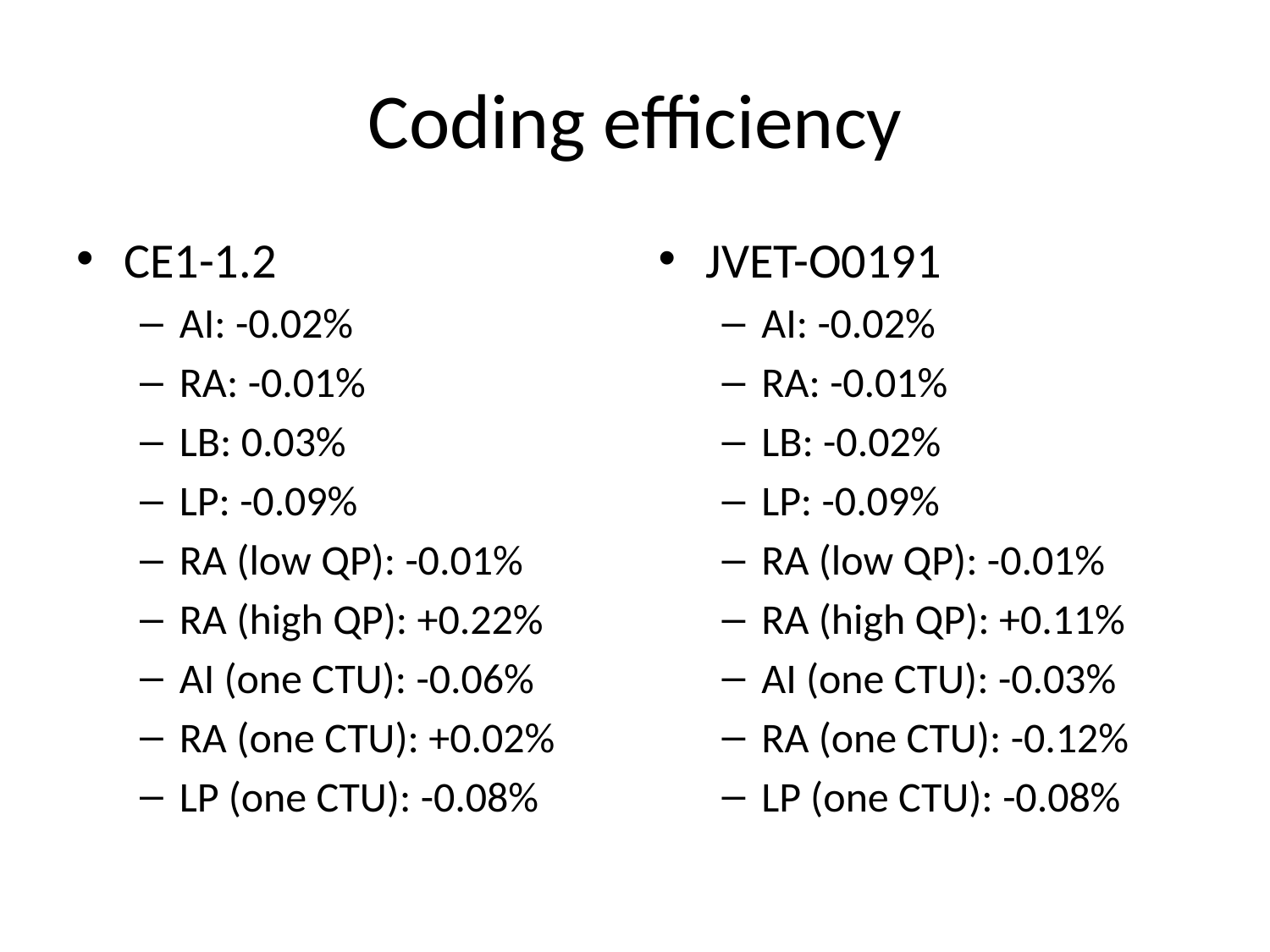

# Coding efficiency
CE1-1.2
AI: -0.02%
RA: -0.01%
LB: 0.03%
LP: -0.09%
RA (low QP): -0.01%
RA (high QP): +0.22%
AI (one CTU): -0.06%
RA (one CTU): +0.02%
LP (one CTU): -0.08%

JVET-O0191
AI: -0.02%
RA: -0.01%
LB: -0.02%
LP: -0.09%
RA (low QP): -0.01%
RA (high QP): +0.11%
AI (one CTU): -0.03%
RA (one CTU): -0.12%
LP (one CTU): -0.08%